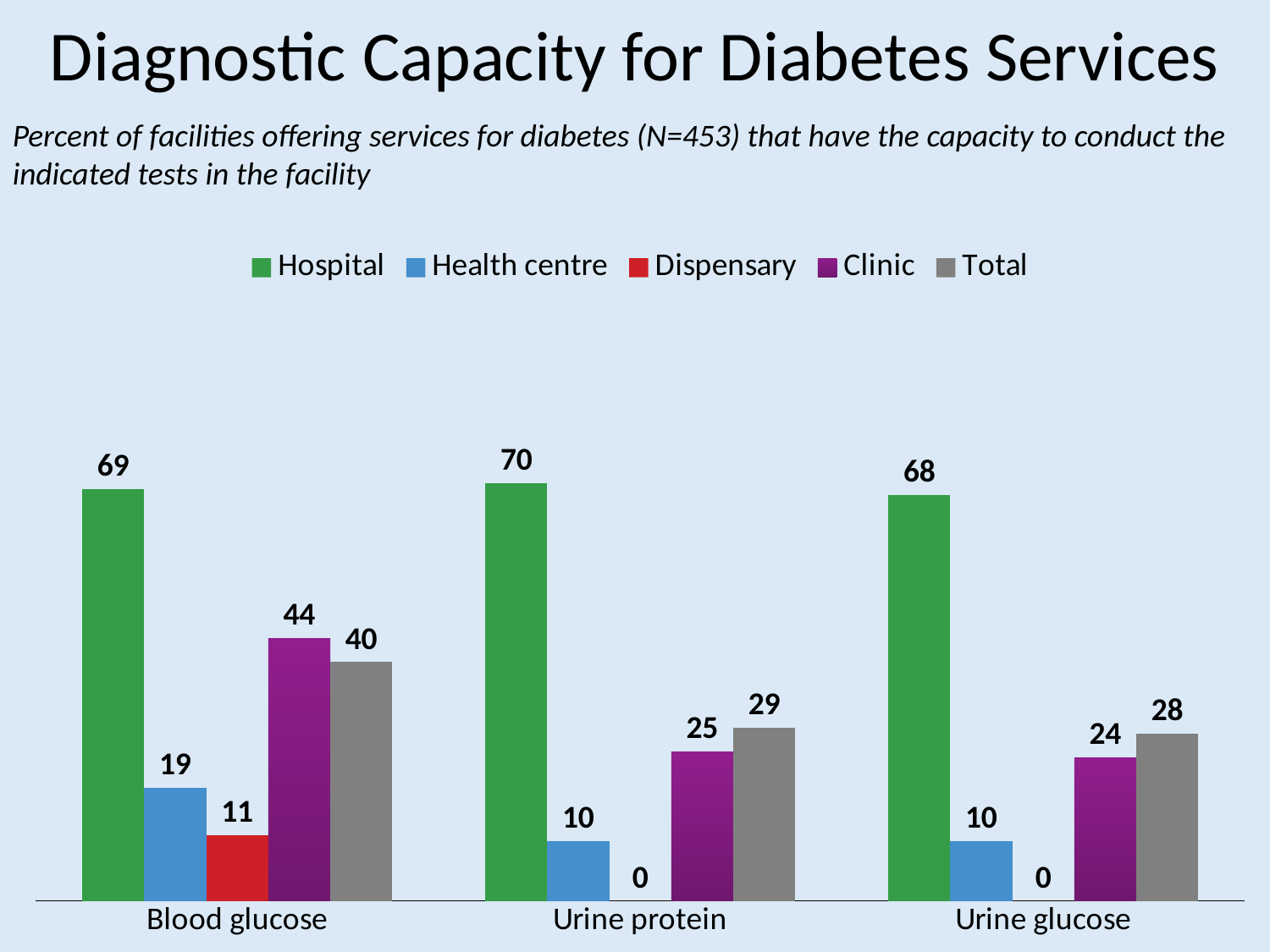

# Diagnostic Capacity for Diabetes Services
Percent of facilities offering services for diabetes (N=453) that have the capacity to conduct the indicated tests in the facility

### Chart

| Category | Hospital | Health centre | Dispensary | Clinic | Total |
|---|---|---|---|---|---|
| Blood glucose | 69.0 | 19.0 | 11.0 | 44.0 | 40.0 |
| Urine protein | 70.0 | 10.0 | 0.0 | 25.0 | 29.0 |
| Urine glucose | 68.0 | 10.0 | 0.0 | 24.0 | 28.0 |